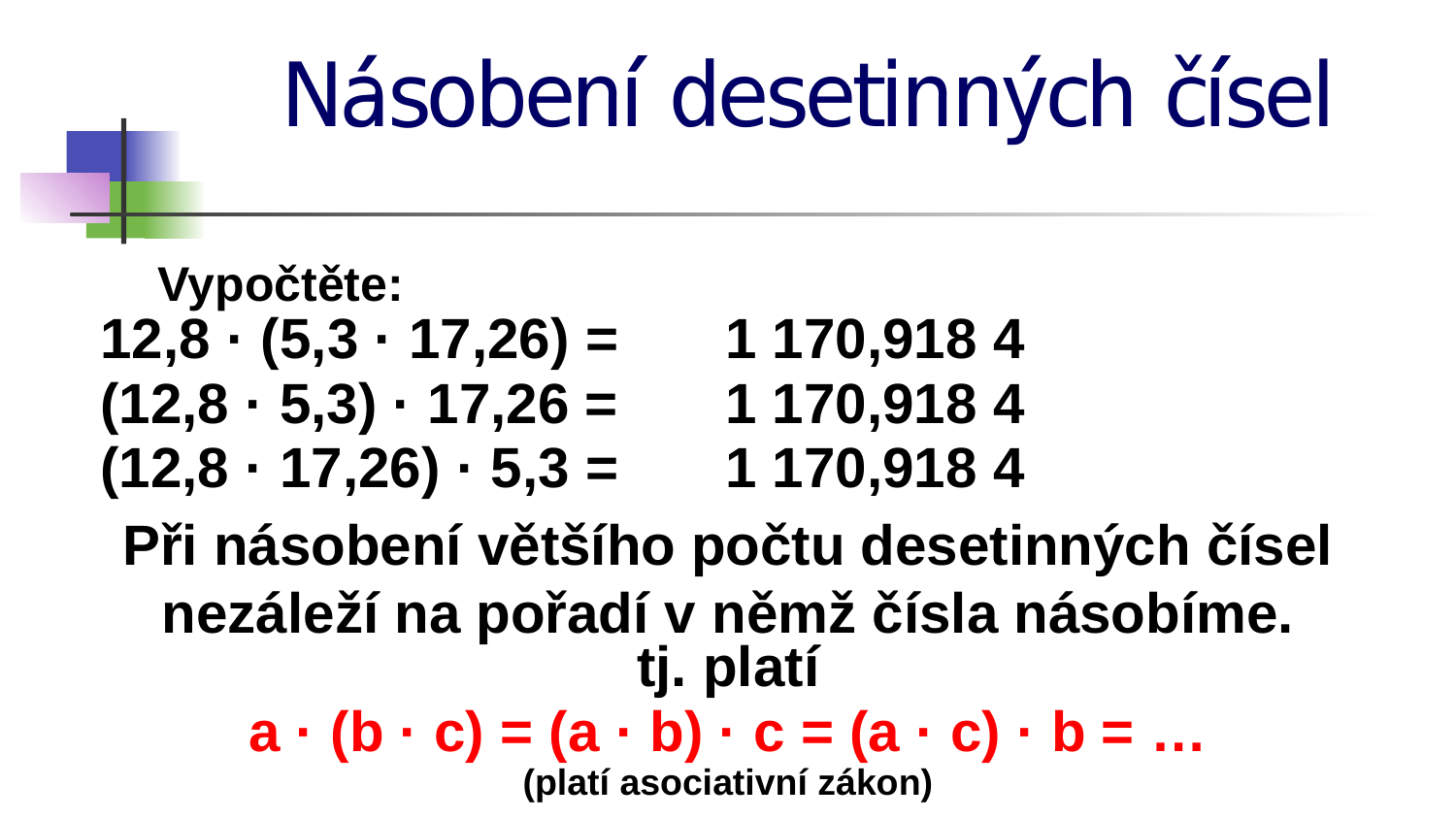

# Násobení desetinných čísel
Vypočtěte:
12,8 · (5,3 · 17,26) =
1 170,918 4
(12,8 · 5,3) · 17,26 =
1 170,918 4
(12,8 · 17,26) · 5,3 =
1 170,918 4
Při násobení většího počtu desetinných čísel nezáleží na pořadí v němž čísla násobíme.
tj. platí
a · (b · c) = (a · b) · c = (a · c) · b = …
(platí asociativní zákon)